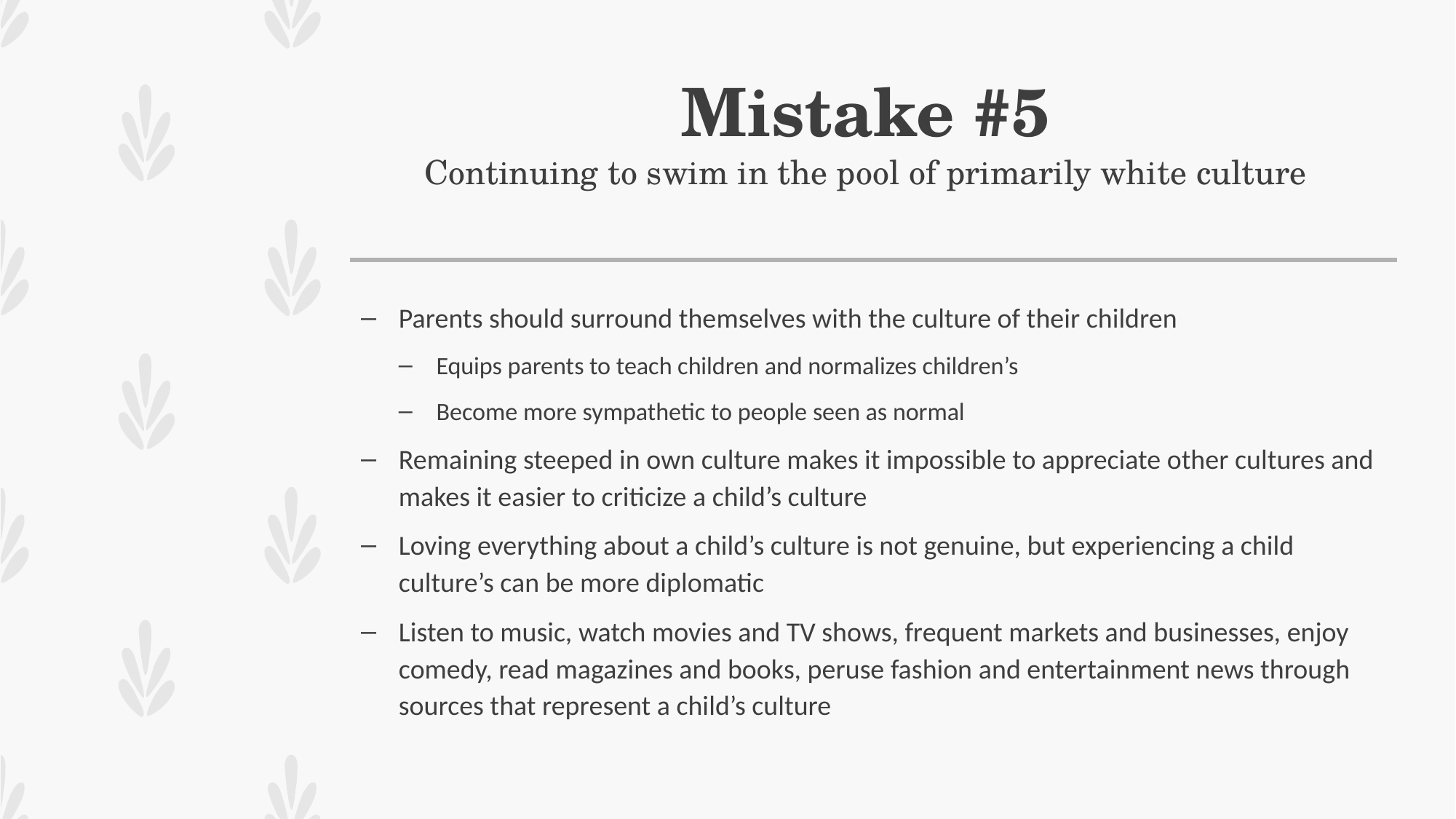

# Mistake #5 Continuing to swim in the pool of primarily white culture
Parents should surround themselves with the culture of their children
Equips parents to teach children and normalizes children’s
Become more sympathetic to people seen as normal
Remaining steeped in own culture makes it impossible to appreciate other cultures and makes it easier to criticize a child’s culture
Loving everything about a child’s culture is not genuine, but experiencing a child culture’s can be more diplomatic
Listen to music, watch movies and TV shows, frequent markets and businesses, enjoy comedy, read magazines and books, peruse fashion and entertainment news through sources that represent a child’s culture